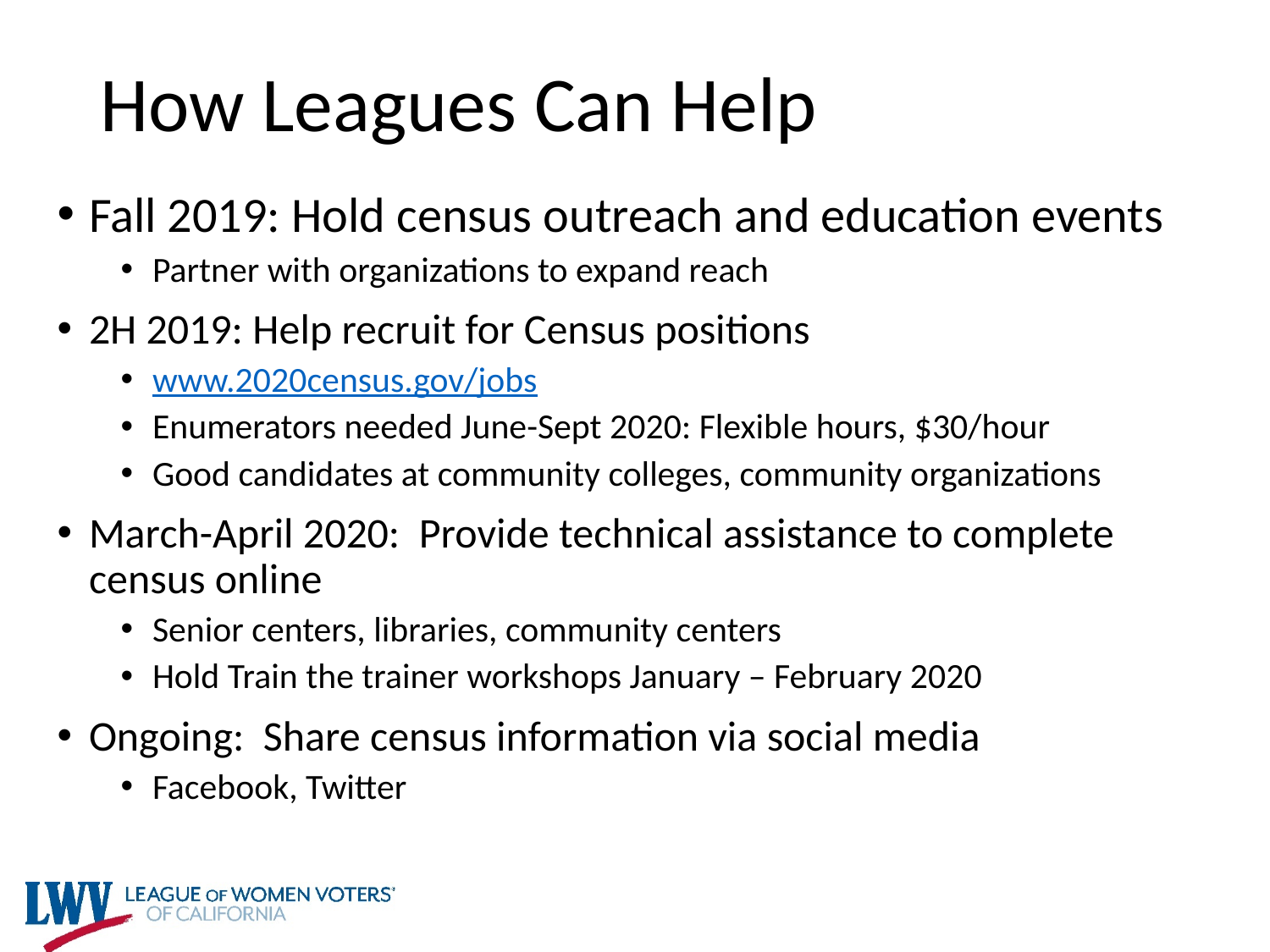

# How Leagues Can Help
Fall 2019: Hold census outreach and education events
Partner with organizations to expand reach
2H 2019: Help recruit for Census positions
www.2020census.gov/jobs
Enumerators needed June-Sept 2020: Flexible hours, $30/hour
Good candidates at community colleges, community organizations
March-April 2020:  Provide technical assistance to complete census online
Senior centers, libraries, community centers
Hold Train the trainer workshops January – February 2020
Ongoing:  Share census information via social media
Facebook, Twitter